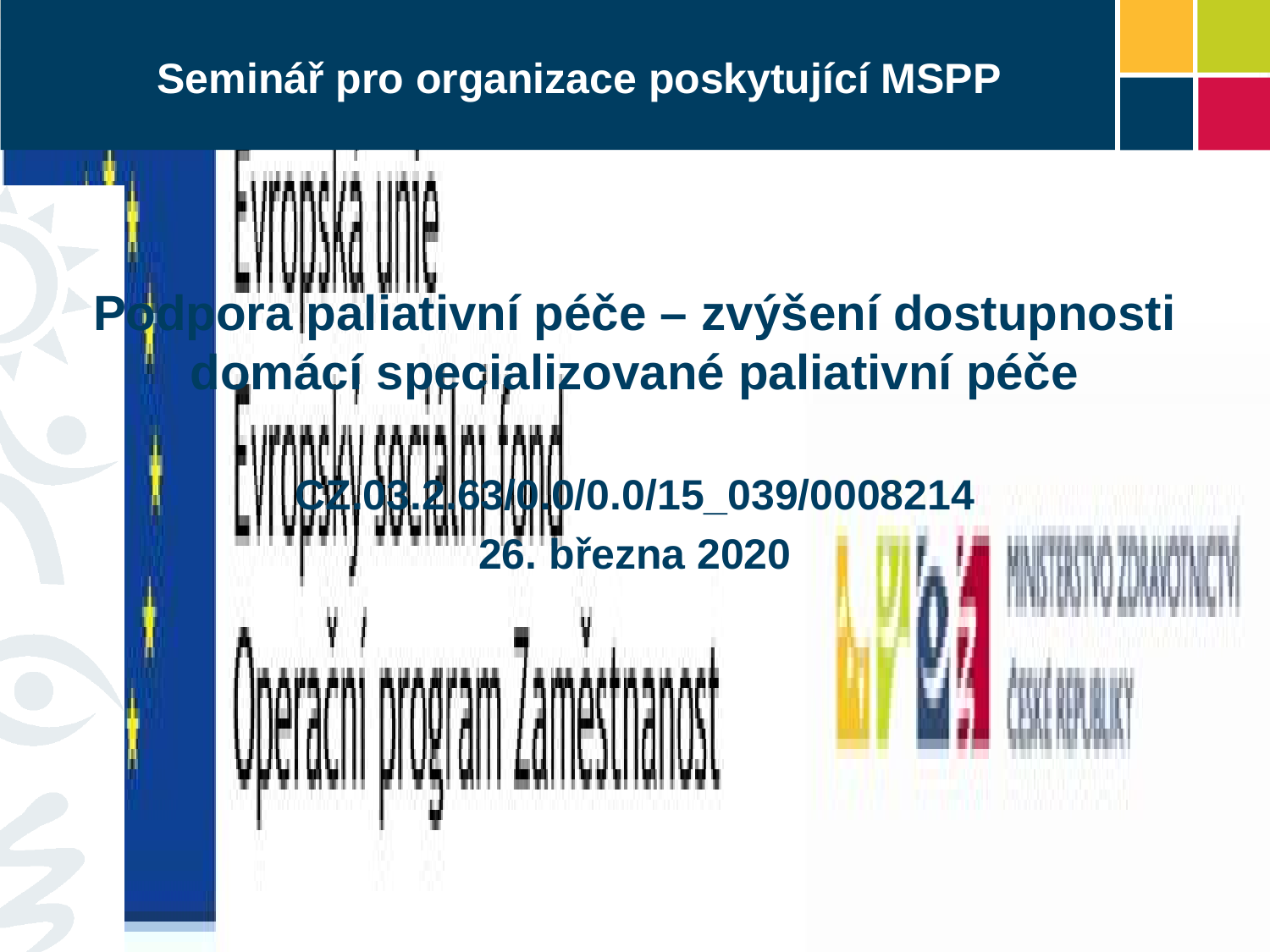

Seminář pro organizace poskytující MSPP

Podpora paliativní péče – zvýšení dostupnosti domácí specializované paliativní péče

CZ.03.2.63/0.0/0.0/15_039/0008214
26. března 2020